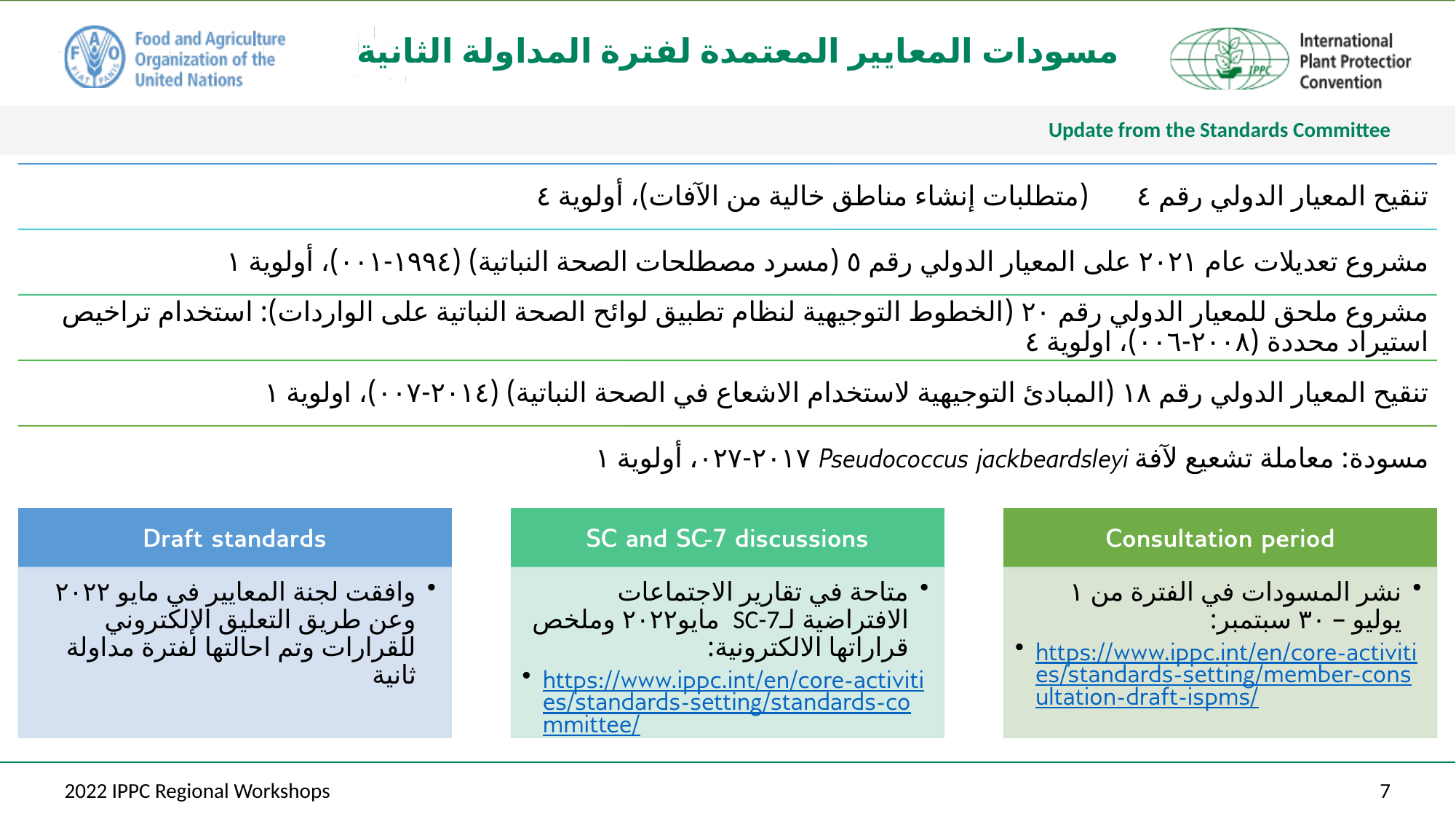

# مسودات المعايير المعتمدة لفترة المداولة الثانية
تنقيح المعيار الدولي رقم ٤ (متطلبات إنشاء مناطق خالية من الآفات)، أولوية ٤
مشروع تعديلات عام ٢٠٢١ على المعيار الدولي رقم ٥ (مسرد مصطلحات الصحة النباتية) (١٩٩٤-٠٠١)، أولوية ١
مشروع ملحق للمعيار الدولي رقم ٢٠ (الخطوط التوجيهية لنظام تطبيق لوائح الصحة النباتية على الواردات): استخدام تراخيص استيراد محددة (٢٠٠٨-٠٠٦)، اولوية ٤
تنقيح المعيار الدولي رقم ١٨ (المبادئ التوجيهية لاستخدام الاشعاع في الصحة النباتية) (٢٠١٤-٠٠٧)، اولوية ١
مسودة: معاملة تشعيع لآفة Pseudococcus jackbeardsleyi ٢٠١٧-٠٢٧، أولوية ١
Draft standards
وافقت لجنة المعايير في مايو ٢٠٢٢ وعن طريق التعليق الإلكتروني للقرارات وتم احالتها لفترة مداولة ثانية
SC and SC-7 discussions
متاحة في تقارير الاجتماعات الافتراضية لـSC-7  مايو٢٠٢٢ وملخص قراراتها الالكترونية:
https://www.ippc.int/en/core-activities/standards-setting/standards-committee/
Consultation period
نشر المسودات في الفترة من ١ يوليو – ٣٠ سبتمبر:
https://www.ippc.int/en/core-activities/standards-setting/member-consultation-draft-ispms/